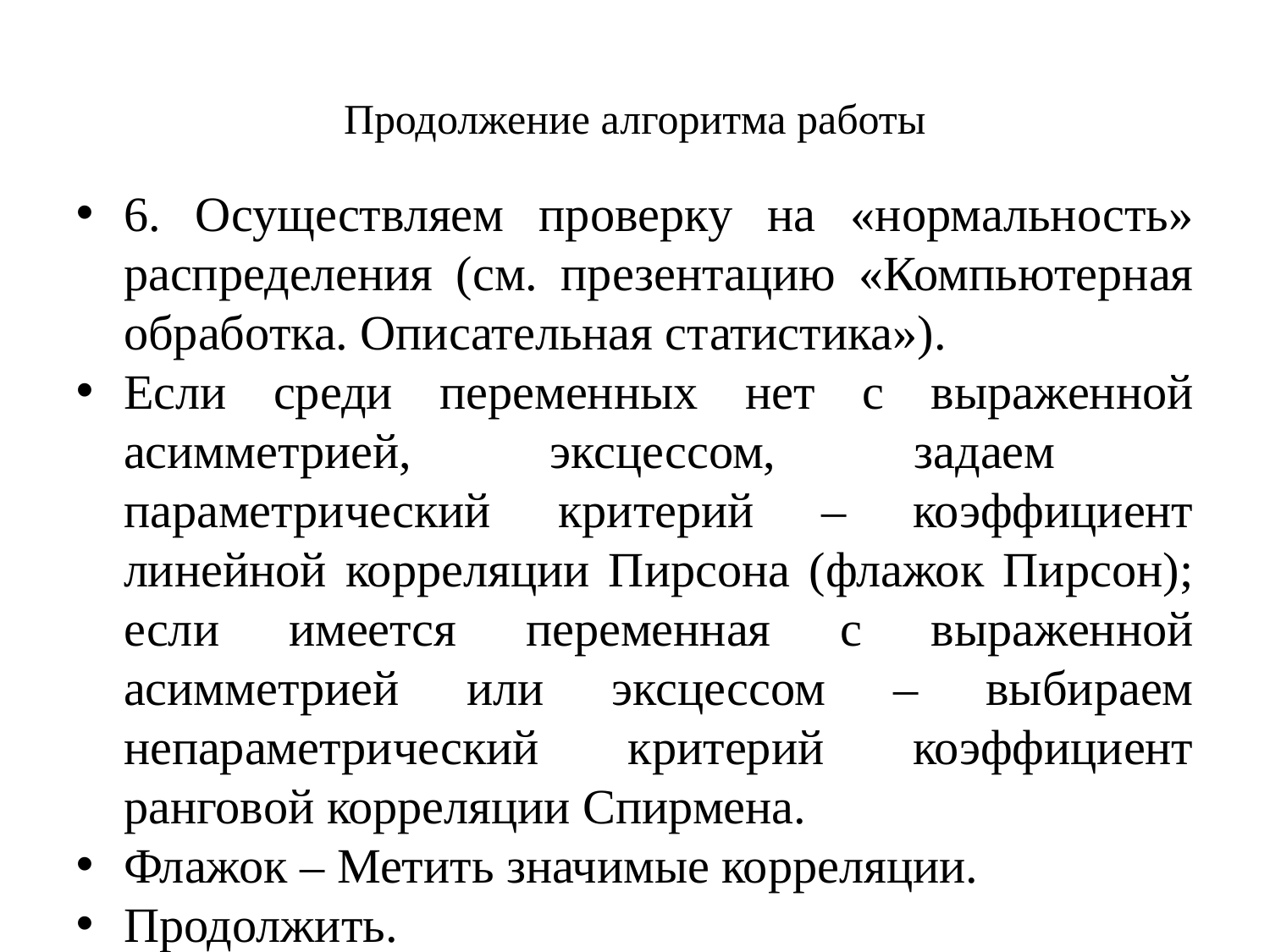

Продолжение алгоритма работы
6. Осуществляем проверку на «нормальность» распределения (см. презентацию «Компьютерная обработка. Описательная статистика»).
Если среди переменных нет с выраженной асимметрией, эксцессом, задаем  параметрический критерий – коэффициент линейной корреляции Пирсона (флажок Пирсон); если имеется переменная с выраженной асимметрией или эксцессом – выбираем непараметрический критерий коэффициент ранговой корреляции Спирмена.
Флажок – Метить значимые корреляции.
Продолжить.